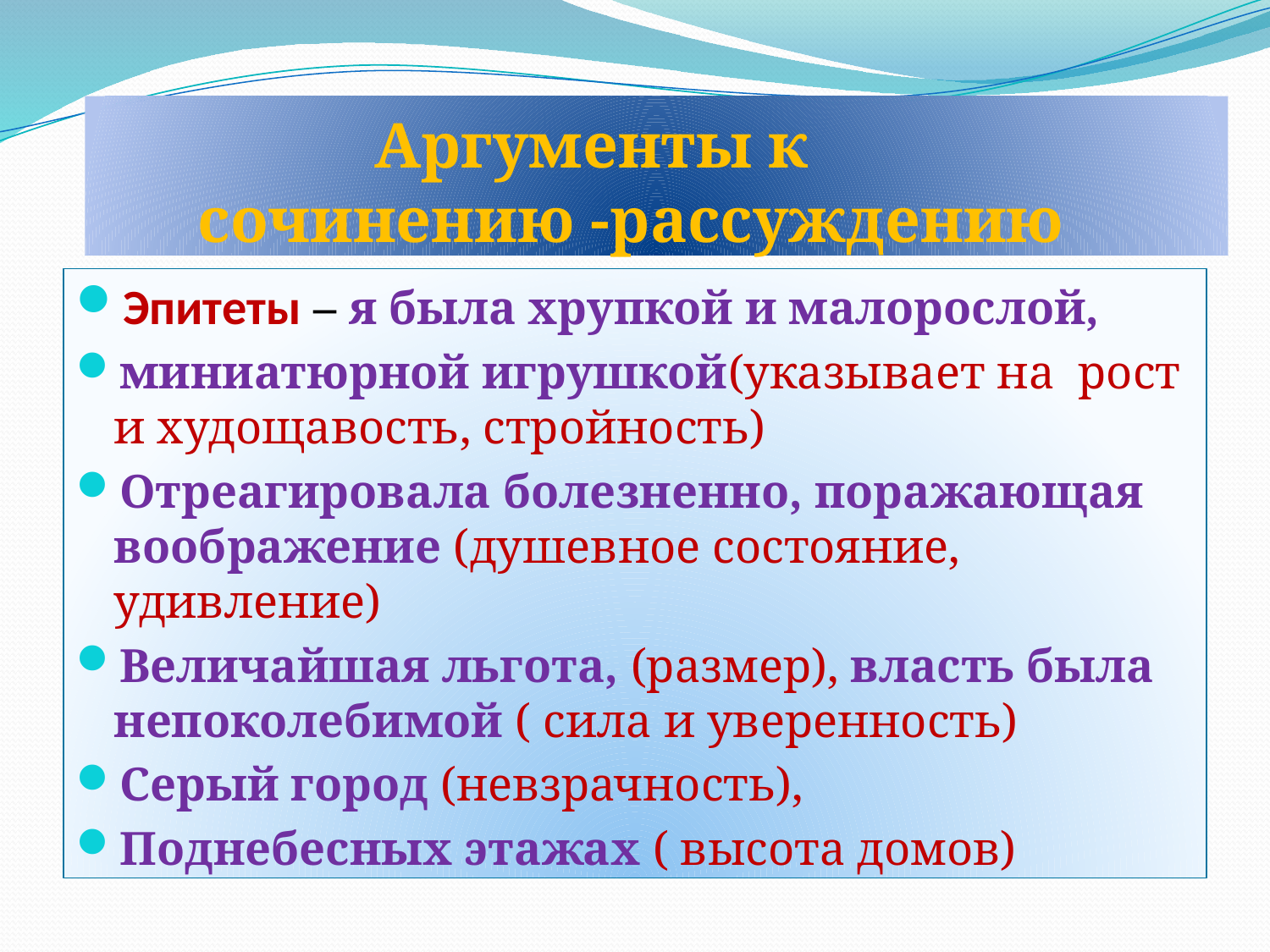

# Аргументы к сочинению -рассуждению
Эпитеты – я была хрупкой и малорослой,
миниатюрной игрушкой(указывает на  рост и худощавость, стройность)
Отреагировала болезненно, поражающая воображение (душевное состояние, удивление)
Величайшая льгота, (размер), власть была непоколебимой ( сила и уверенность)
Серый город (невзрачность),
Поднебесных этажах ( высота домов)